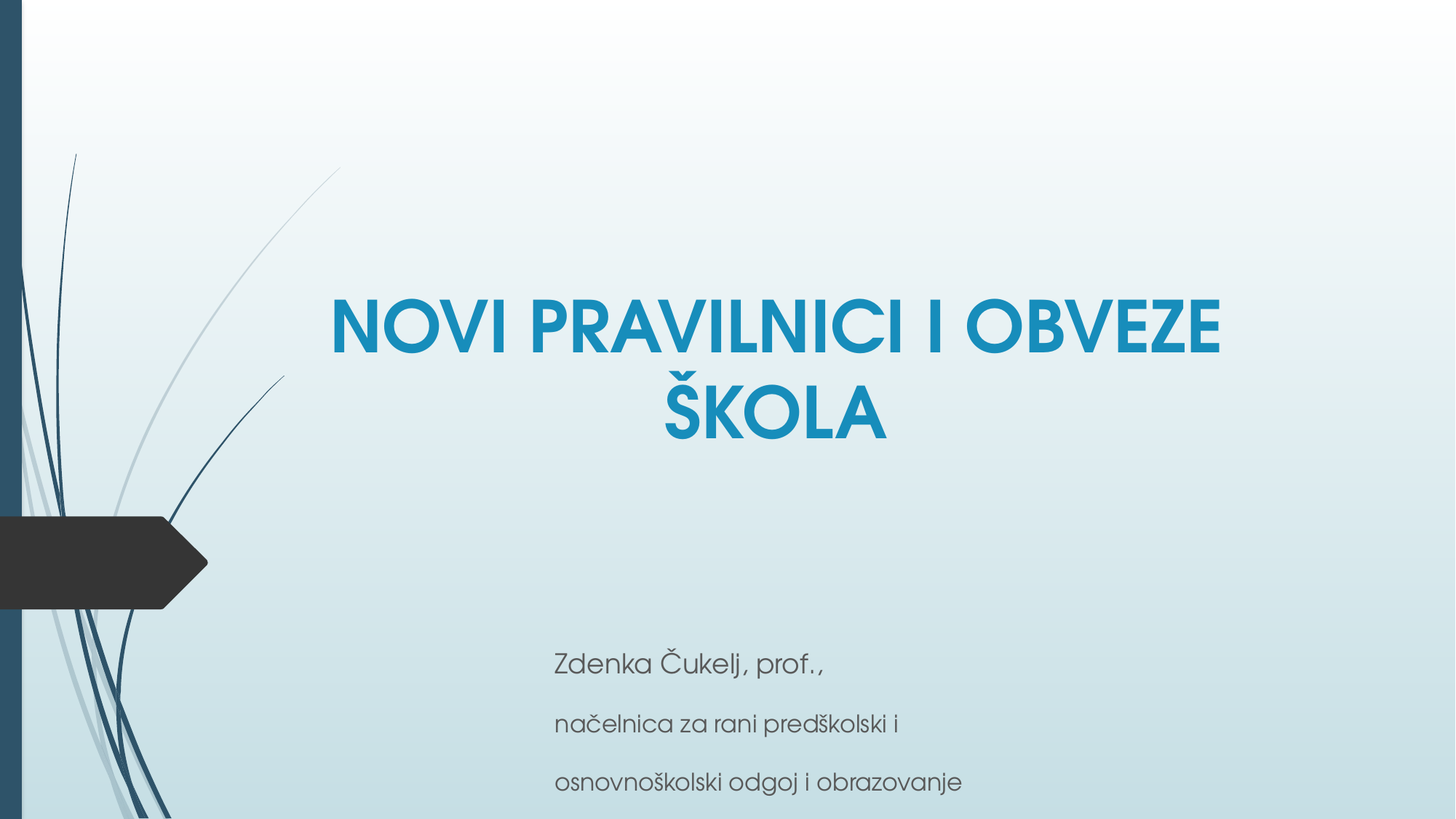

# NOVI PRAVILNICI I OBVEZE ŠKOLA
											Zdenka Čukelj, prof.,
											načelnica za rani predškolski i
											osnovnoškolski odgoj i obrazovanje